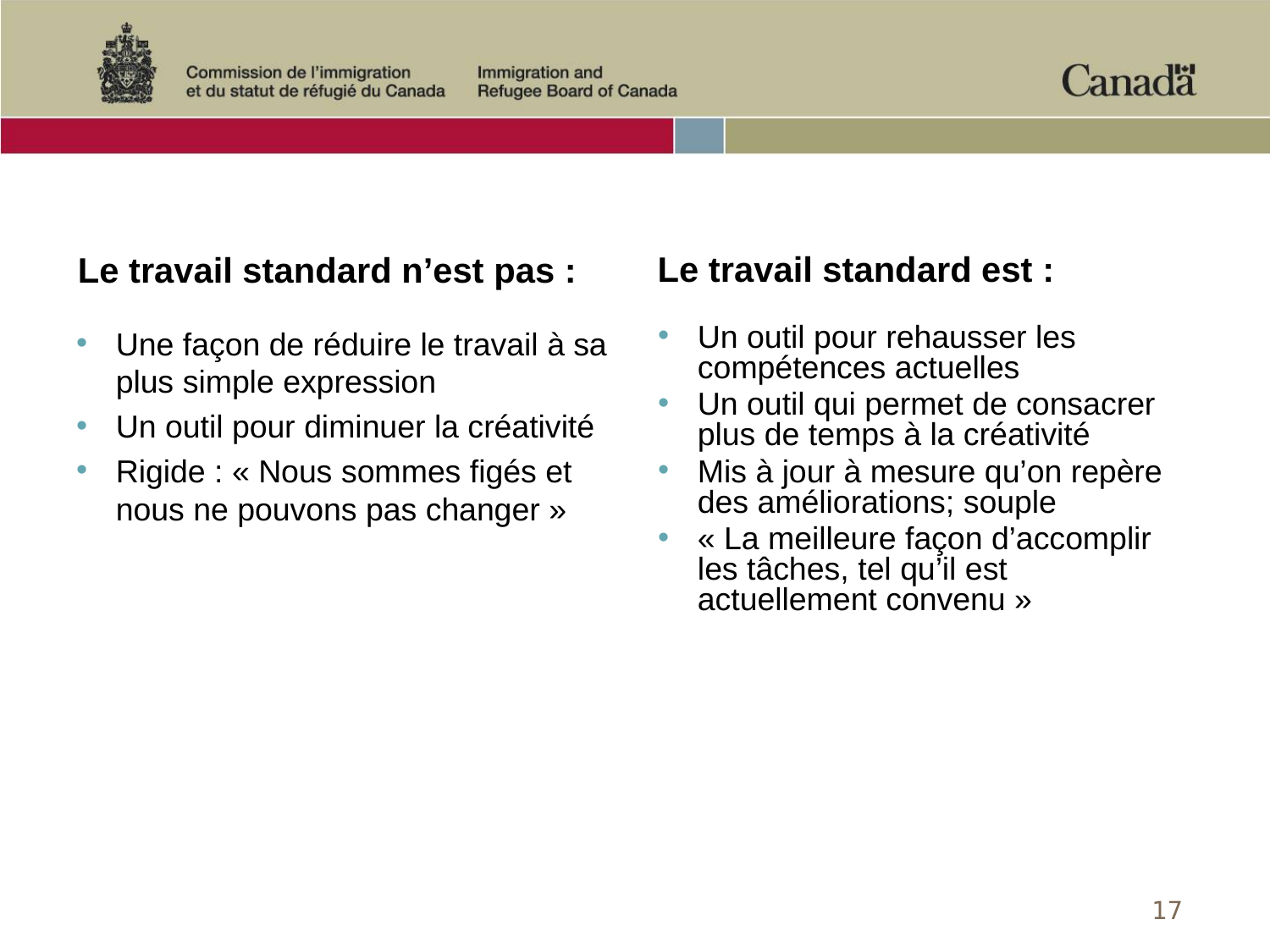

Le travail standard est :
Le travail standard n’est pas :
Une façon de réduire le travail à sa plus simple expression
Un outil pour diminuer la créativité
Rigide : « Nous sommes figés et nous ne pouvons pas changer »

Un outil pour rehausser les compétences actuelles
Un outil qui permet de consacrer plus de temps à la créativité
Mis à jour à mesure qu’on repère des améliorations; souple
« La meilleure façon d’accomplir les tâches, tel qu’il est actuellement convenu »

17